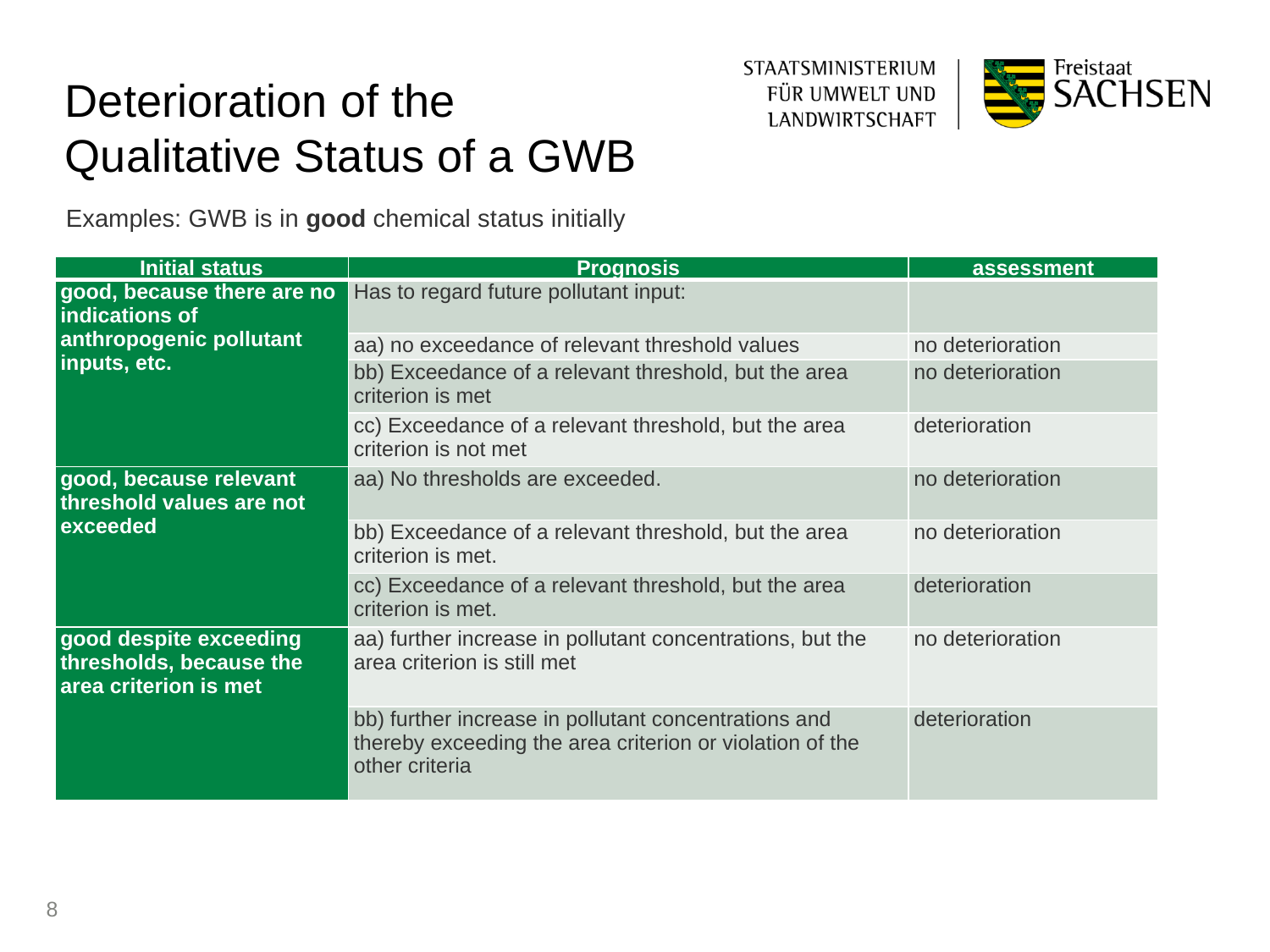

# Deterioration of the Qualitative Status of a GWB
Examples: GWB is in good chemical status initially
| Initial status | Prognosis | assessment |
| --- | --- | --- |
| good, because there are no indications of anthropogenic pollutant inputs, etc. | Has to regard future pollutant input: |  |
|  | aa) no exceedance of relevant threshold values | no deterioration |
|  | bb) Exceedance of a relevant threshold, but the area criterion is met | no deterioration |
|  | cc) Exceedance of a relevant threshold, but the area criterion is not met | deterioration |
| good, because relevant threshold values are not exceeded | aa) No thresholds are exceeded. | no deterioration |
|  | bb) Exceedance of a relevant threshold, but the area criterion is met. | no deterioration |
|  | cc) Exceedance of a relevant threshold, but the area criterion is met. | deterioration |
| good despite exceeding thresholds, because the area criterion is met | aa) further increase in pollutant concentrations, but the area criterion is still met | no deterioration |
|  | bb) further increase in pollutant concentrations and thereby exceeding the area criterion or violation of the other criteria | deterioration |